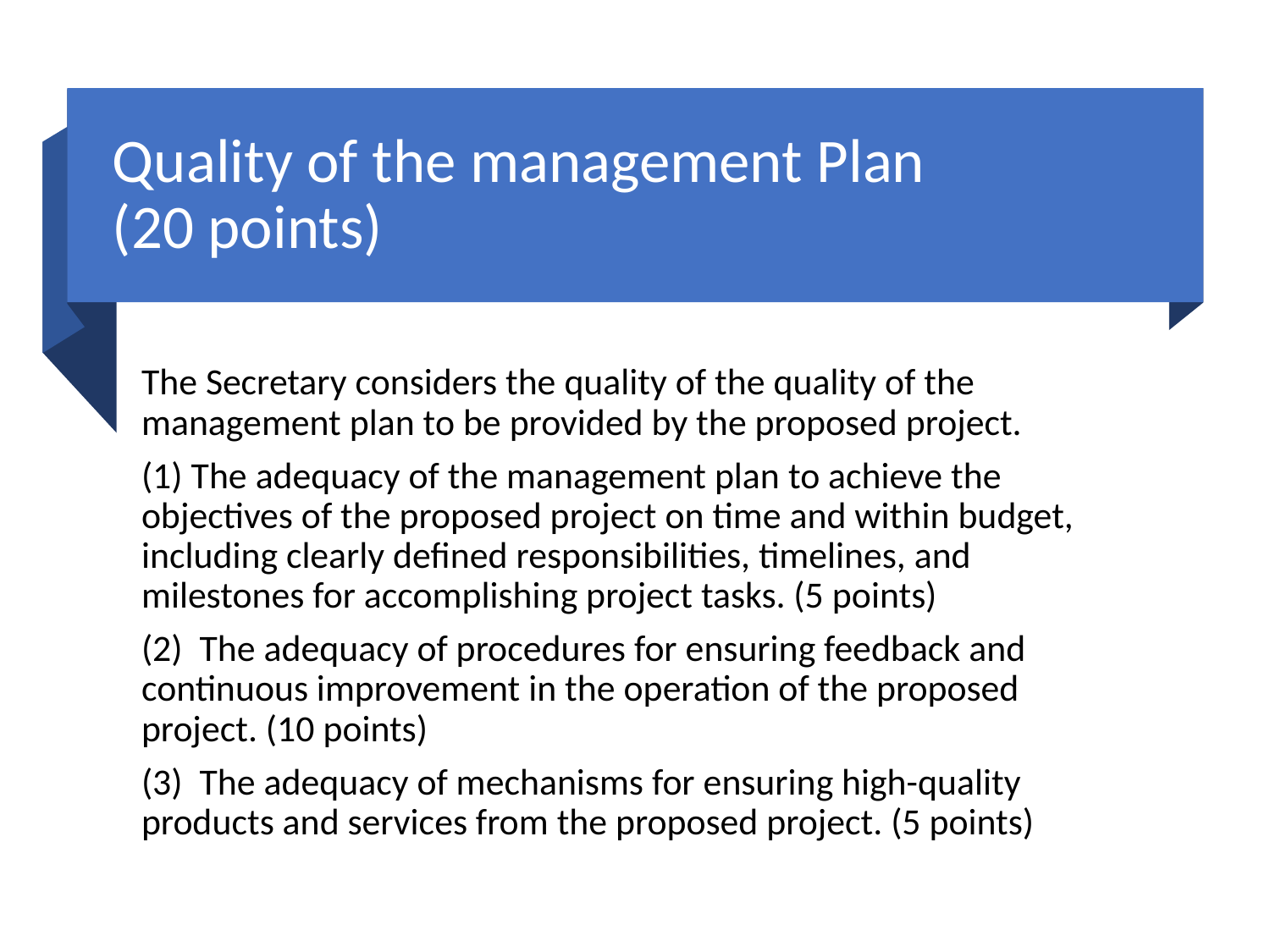

# Quality of the management Plan (20 points)

The Secretary considers the quality of the quality of the management plan to be provided by the proposed project.
(1) The adequacy of the management plan to achieve the objectives of the proposed project on time and within budget, including clearly defined responsibilities, timelines, and milestones for accomplishing project tasks. (5 points)
(2)  The adequacy of procedures for ensuring feedback and continuous improvement in the operation of the proposed project. (10 points)
(3)  The adequacy of mechanisms for ensuring high-quality products and services from the proposed project. (5 points)